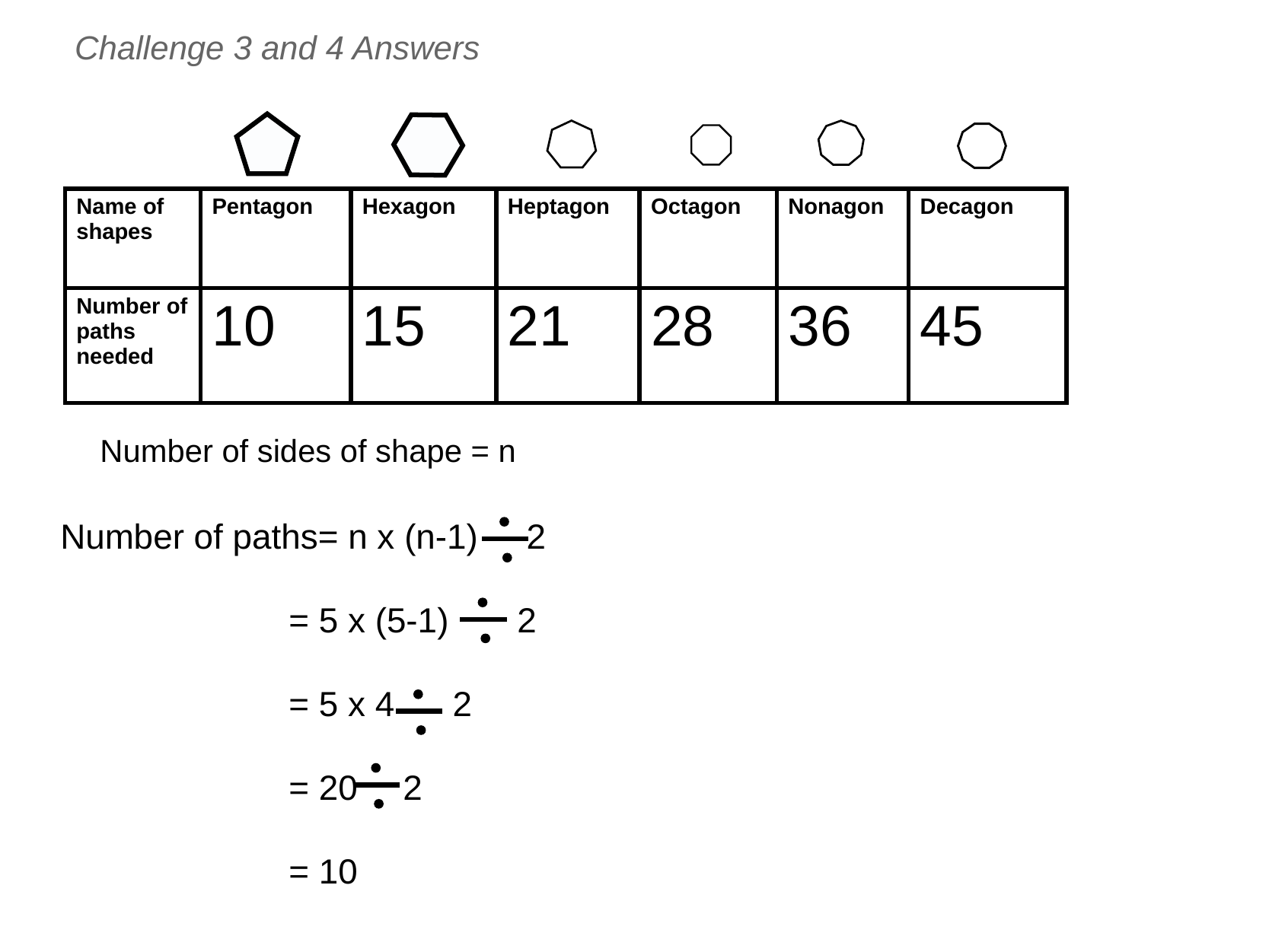

Challenge 3 and 4 Answers

| Name of shapes | Pentagon | Hexagon | Heptagon | Octagon | Nonagon | Decagon |
| --- | --- | --- | --- | --- | --- | --- |
| Number ​of paths needed | 10 | 15 | 21 | 28 | 36 | 45 |
Number of sides of shape = n
Number of paths= n x (n-1)     2
							= 5 x (5-1)	2
							= 5 x 4      2
							= 20 	2
							= 10